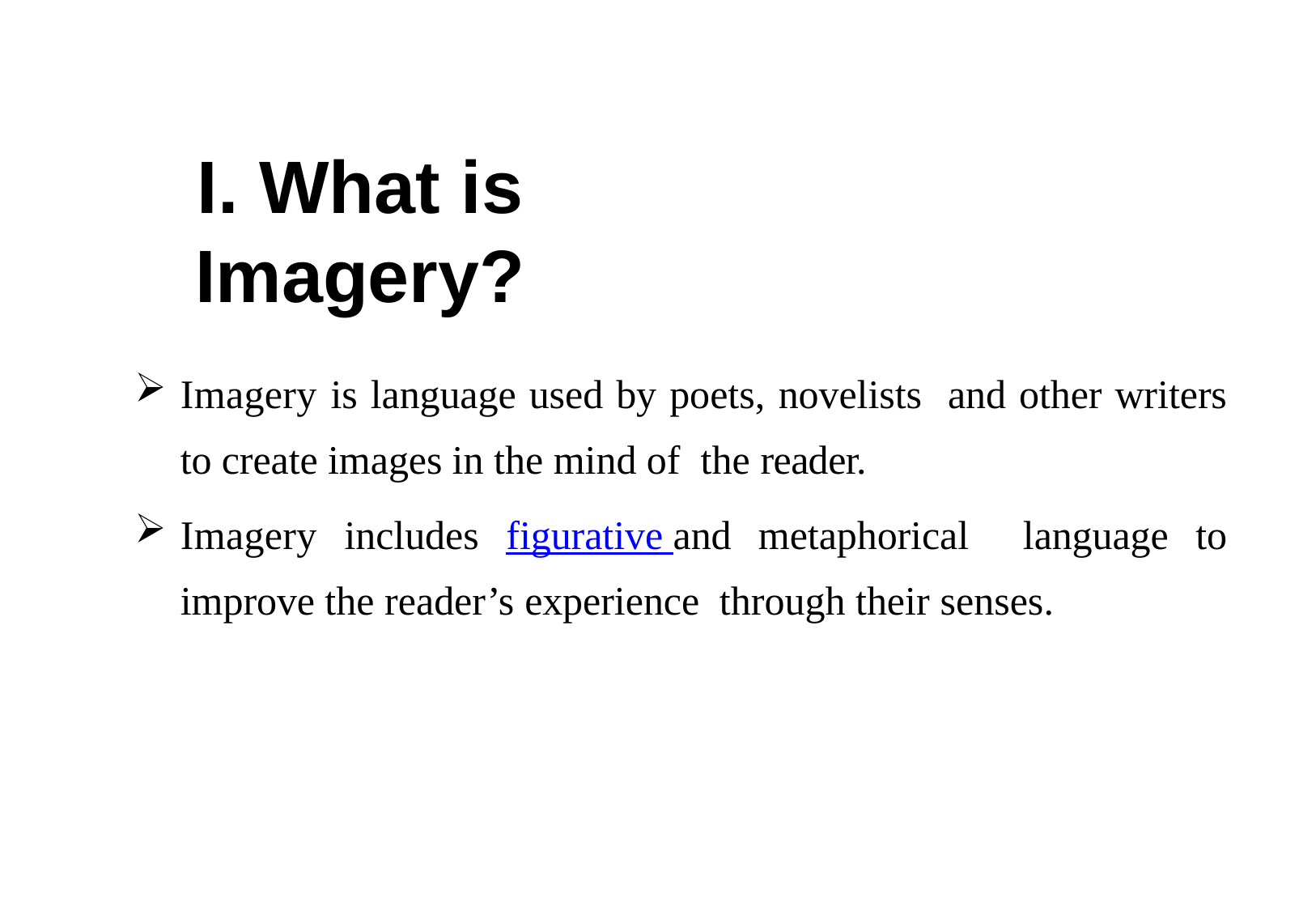

# I. What is Imagery?
Imagery is language used by poets, novelists  and other writers to create images in the mind of  the reader.
Imagery includes figurative and metaphorical  language to improve the reader’s experience  through their senses.